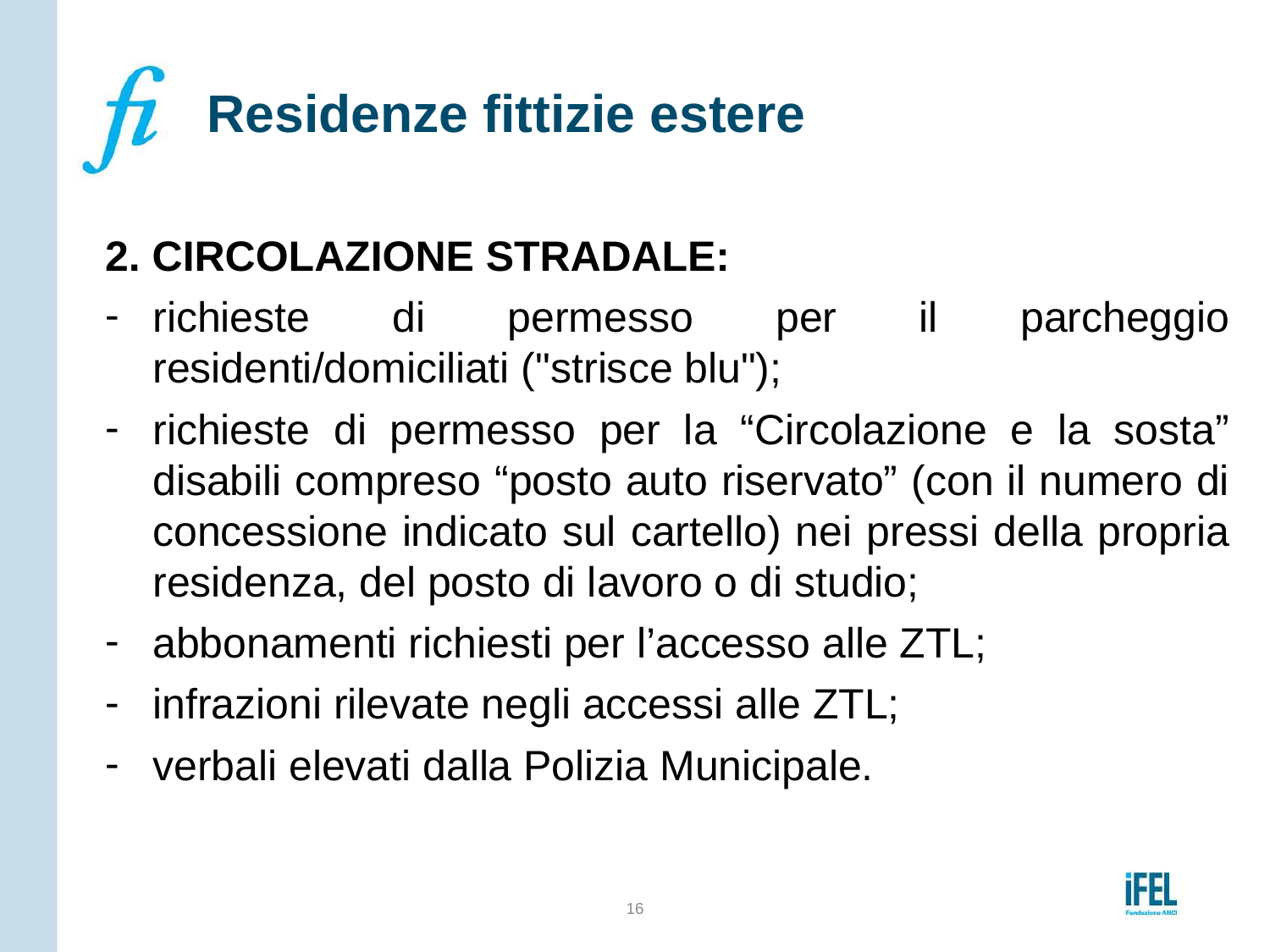

# Residenze fittizie estere
2. CIRCOLAZIONE STRADALE:
richieste di permesso per il parcheggio residenti/domiciliati ("strisce blu");
richieste di permesso per la “Circolazione e la sosta” disabili compreso “posto auto riservato” (con il numero di concessione indicato sul cartello) nei pressi della propria residenza, del posto di lavoro o di studio;
abbonamenti richiesti per l’accesso alle ZTL;
infrazioni rilevate negli accessi alle ZTL;
verbali elevati dalla Polizia Municipale.

16